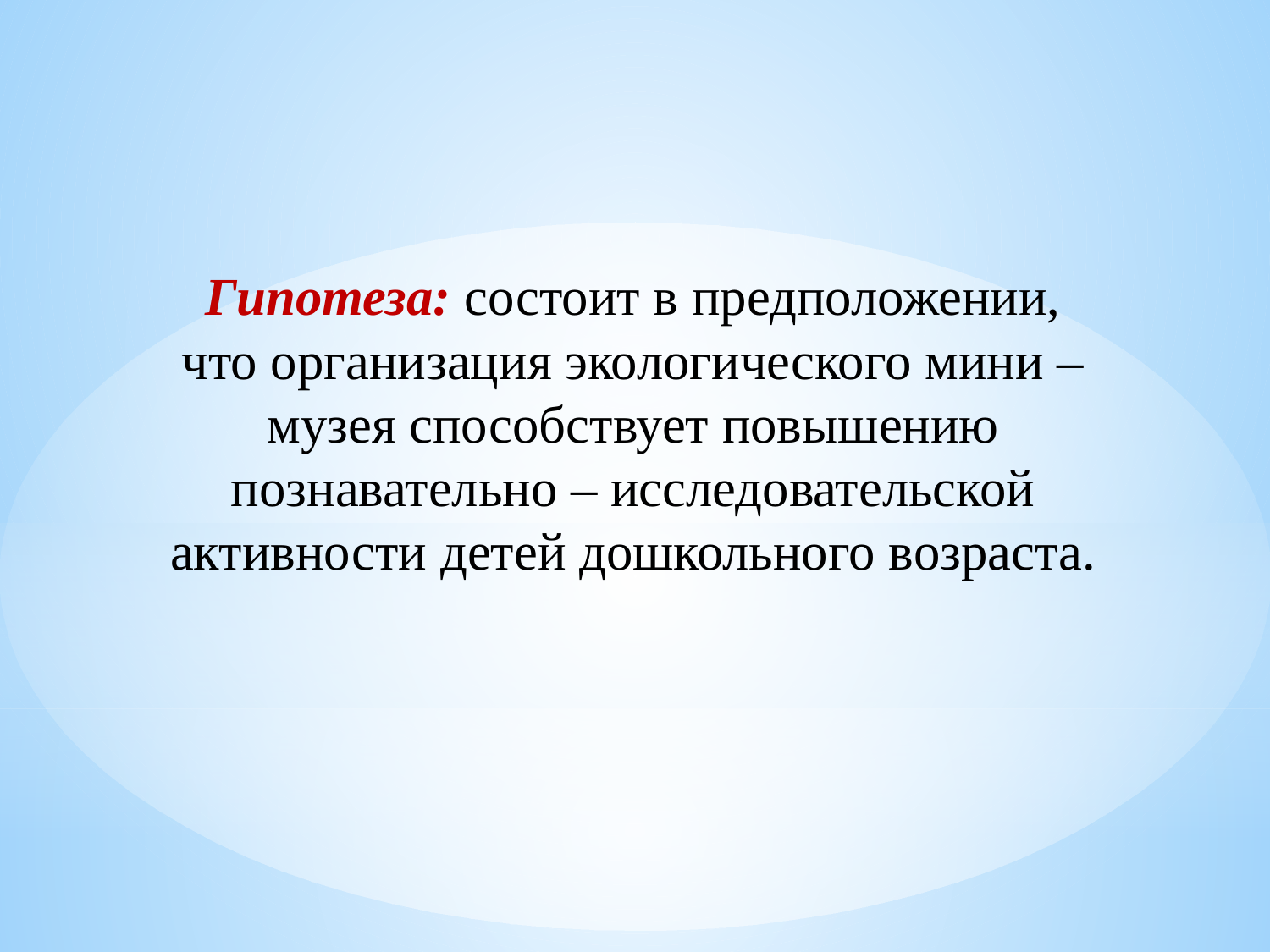

Гипотеза: состоит в предположении, что организация экологического мини – музея способствует повышению познавательно – исследовательской активности детей дошкольного возраста.